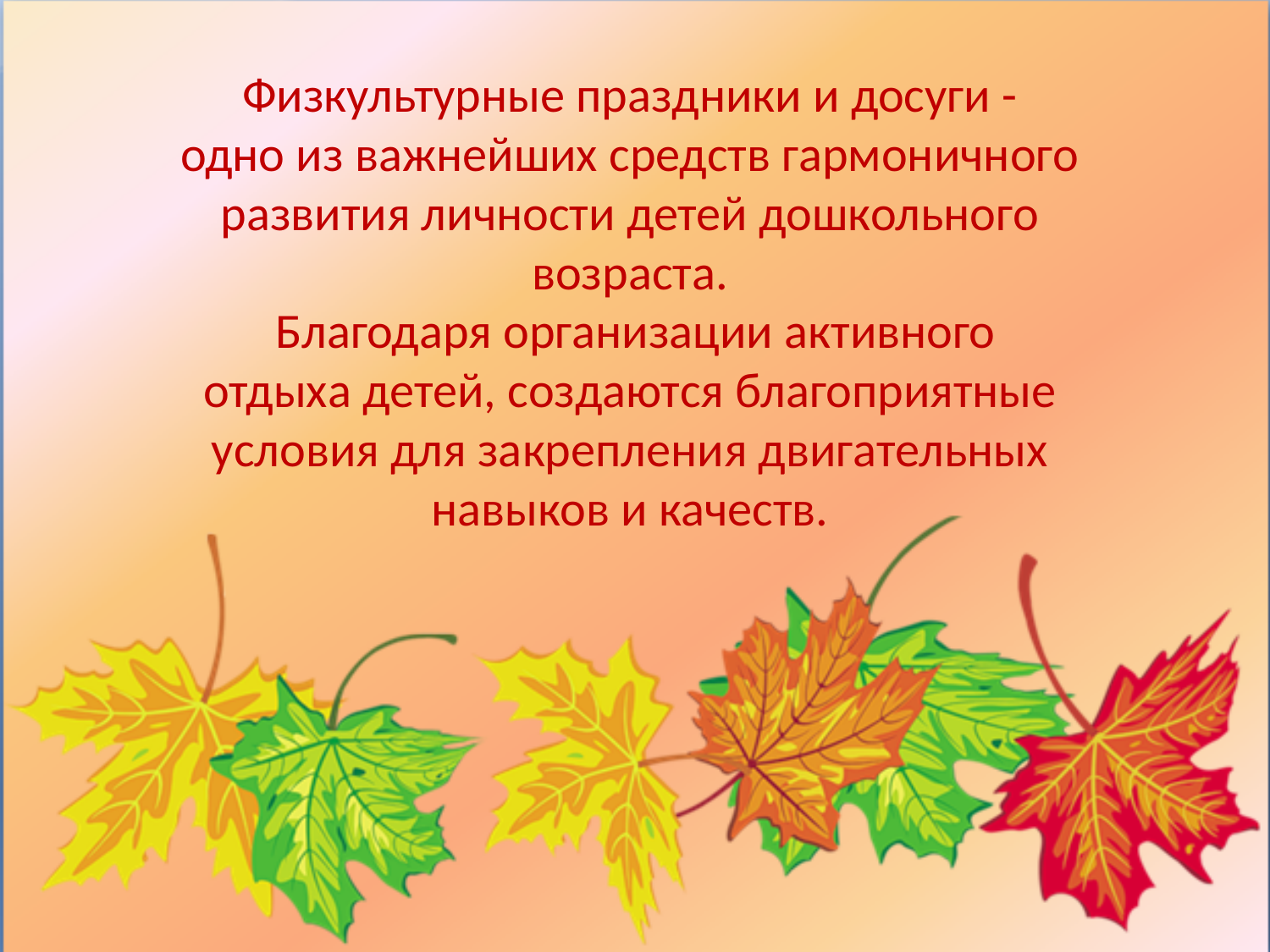

Физкультурные праздники и досуги -
одно из важнейших средств гармоничного
развития личности детей дошкольного
возраста.
 Благодаря организации активного
отдыха детей, создаются благоприятные
условия для закрепления двигательных
навыков и качеств.